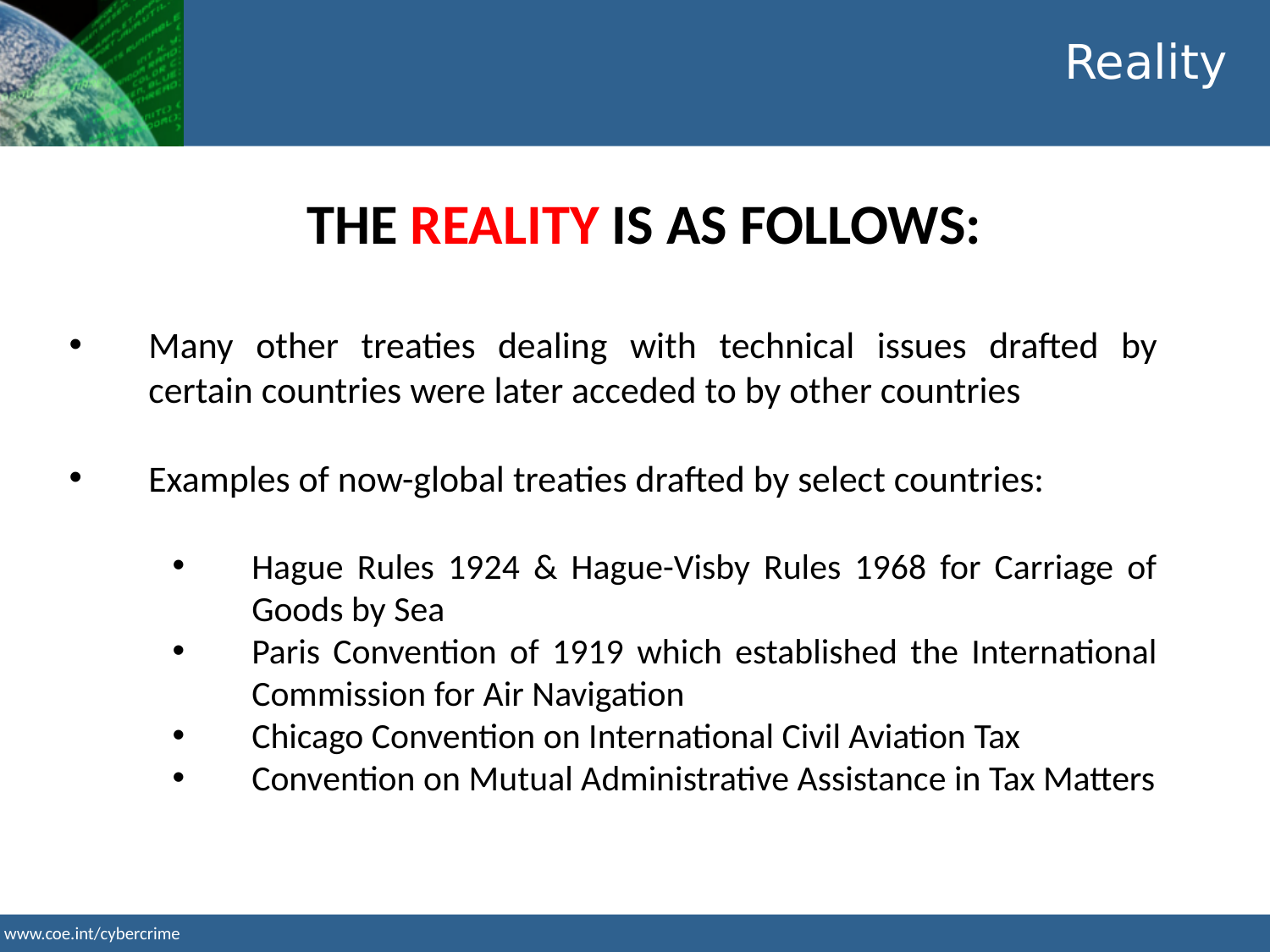

Reality
THE REALITY IS AS FOLLOWS:

Many other treaties dealing with technical issues drafted by certain countries were later acceded to by other countries

Examples of now-global treaties drafted by select countries:

Hague Rules 1924 & Hague-Visby Rules 1968 for Carriage of Goods by Sea
Paris Convention of 1919 which established the International Commission for Air Navigation
Chicago Convention on International Civil Aviation Tax
Convention on Mutual Administrative Assistance in Tax Matters